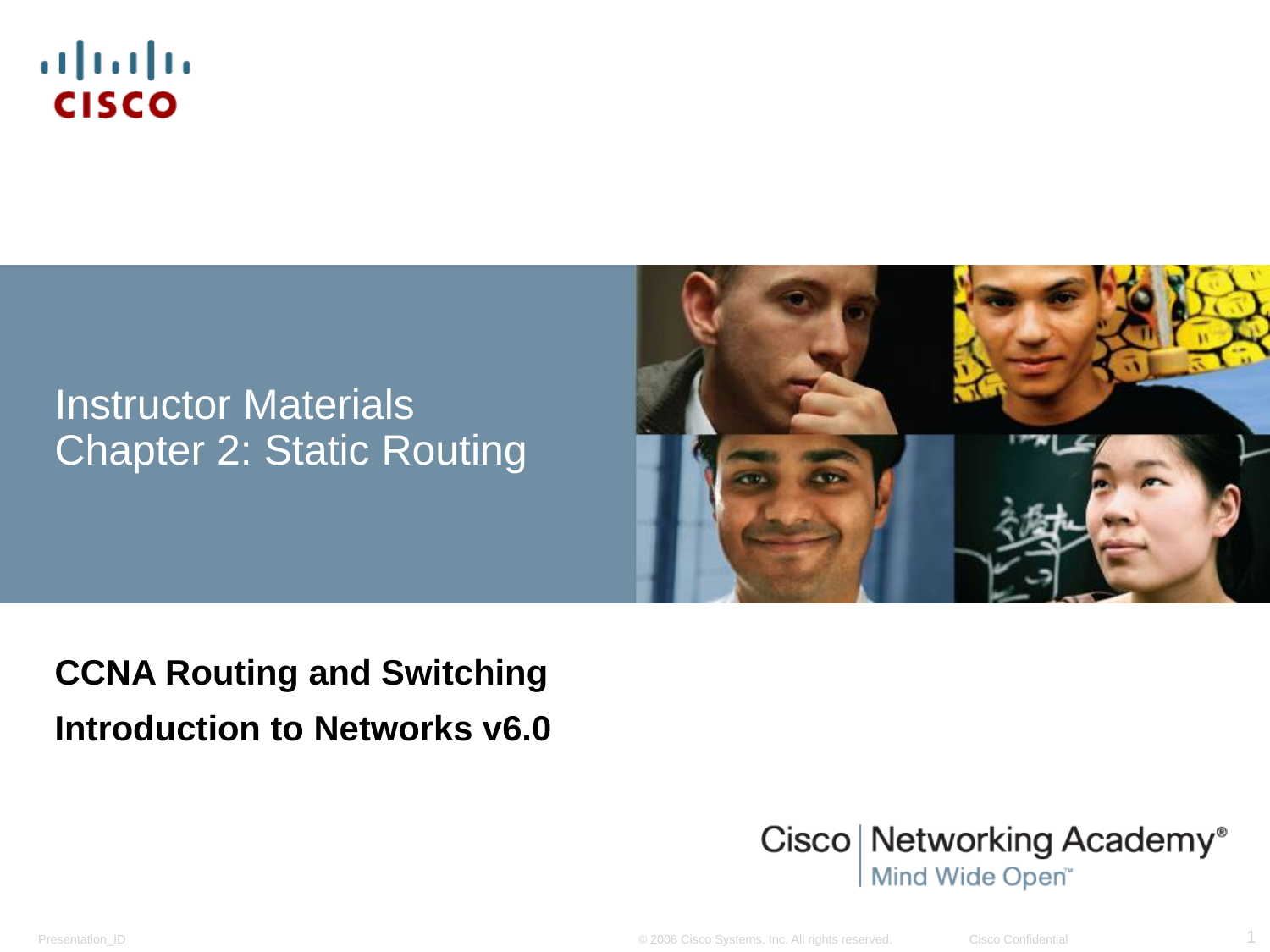

# Instructor Materials Chapter 2: Static Routing
CCNA Routing and Switching
Introduction to Networks v6.0